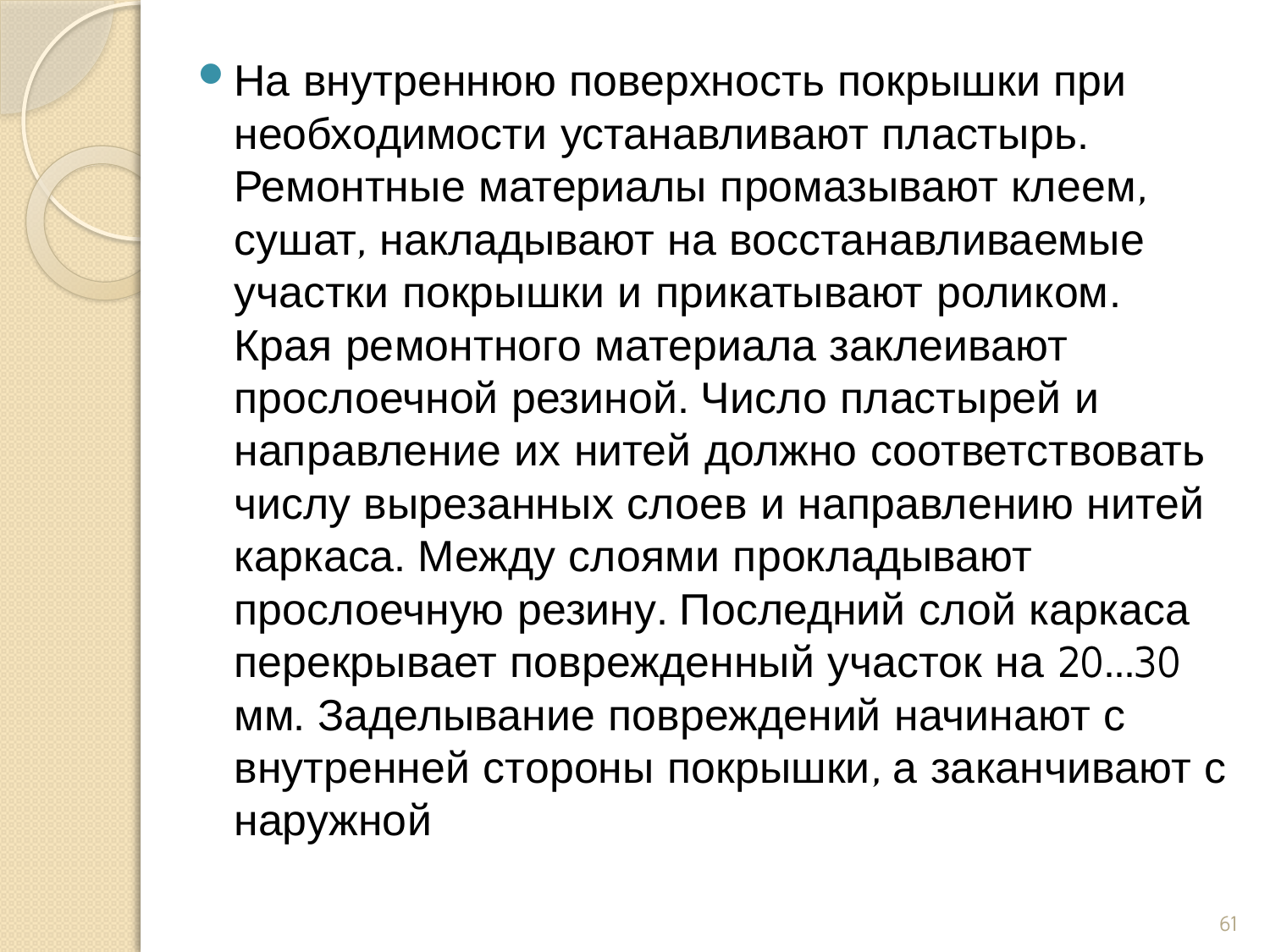

На внутреннюю поверхность покрышки при необходимости уста­навливают пластырь. Ремонтные материалы промазывают клеем, сушат, накладывают на восстанавливаемые участки покрышки и прикатывают роликом. Края ремонтного материала заклеивают прослоечной резиной. Число пластырей и направление их нитей должно соответствовать числу вырезанных слоев и направлению нитей каркаса. Между слоями прокладывают прослоечную резину. Последний слой каркаса перекрывает поврежденный участок на 20...30 мм. Заделывание повреждений начинают с внутренней стороны покрышки, а заканчивают с наружной
61